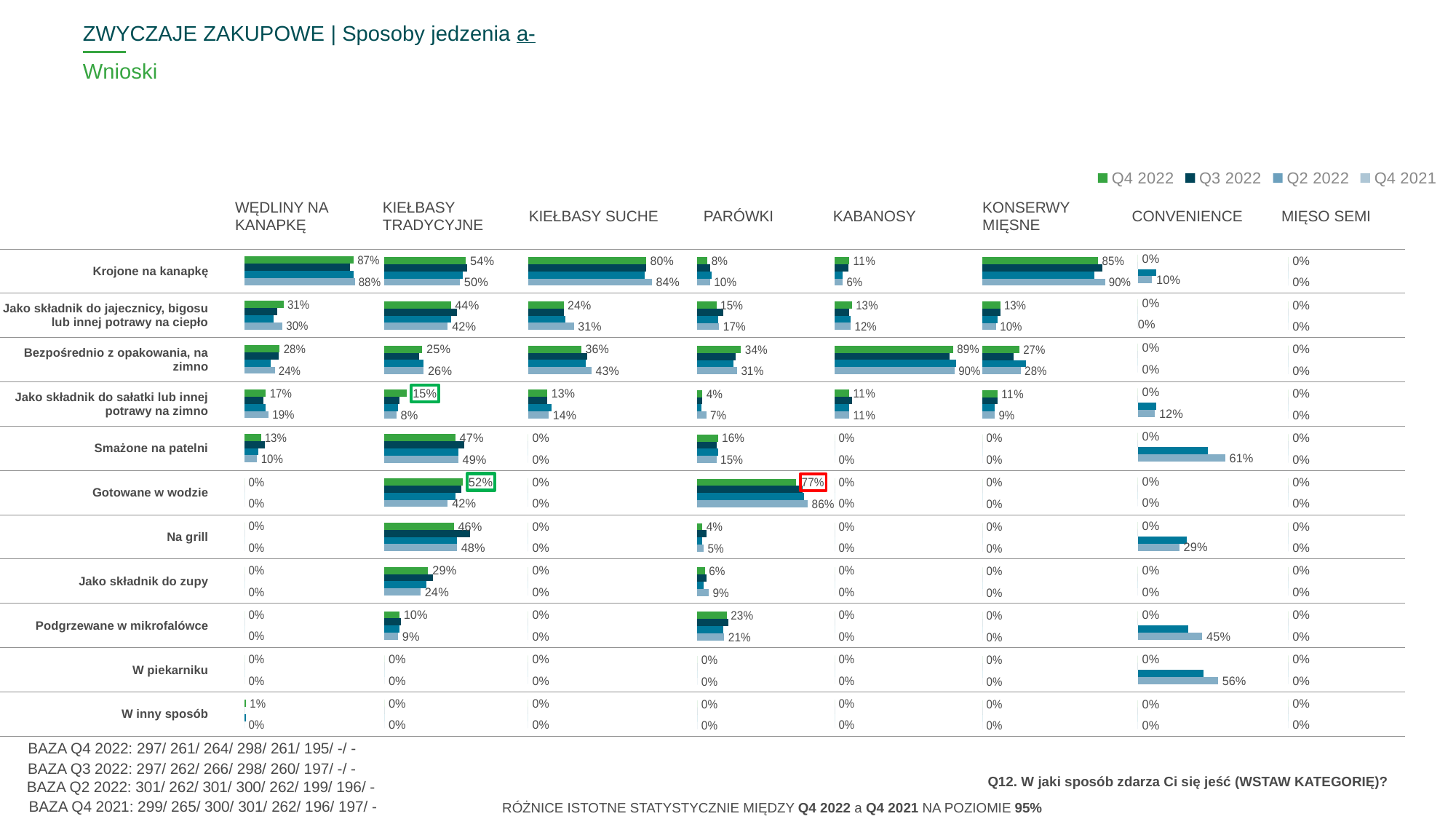

ZWYCZAJE ZAKUPOWE | Sposoby jedzenia a-
# Wnioski

### Chart

| Category | Q4 2022 | Q3 2022 | Q2 2022 | Q4 2021 |
|---|---|---|---|---|
|  | None | None | None | None |
|  | None | None | None | None |
|  | None | None | None | None |
|  | None | None | None | None |
|  | None | None | None | None |
|  | None | None | None | None |
|  | None | None | None | None |
| LROW^ |  |  |  |  |  |  |  |  |
| --- | --- | --- | --- | --- | --- | --- | --- | --- |
| a B | WĘDLINY NA KANAPKĘ | KIEŁBASY TRADYCYJNE | KIEŁBASY SUCHE | PARÓWKI | KABANOSY | KONSERWY MIĘSNE | CONVENIENCE | MIĘSO SEMI |
| ^DELROW^ |  |  |  |  |  |  |  |  |
| --- | --- | --- | --- | --- | --- | --- | --- | --- |
| Krojone na kanapkę |  |  |  |  |  |  |  |  |
| Jako składnik do jajecznicy, bigosu lub innej potrawy na ciepło |  |  |  |  |  |  |  |  |
| Bezpośrednio z opakowania, na zimno |  |  |  |  |  |  |  |  |
| Jako składnik do sałatki lub innej potrawy na zimno |  |  |  |  |  |  |  |  |
| Smażone na patelni |  |  |  |  |  |  |  |  |
| Gotowane w wodzie |  |  |  |  |  |  |  |  |
| Na grill |  |  |  |  |  |  |  |  |
| Jako składnik do zupy |  |  |  |  |  |  |  |  |
| Podgrzewane w mikrofalówce |  |  |  |  |  |  |  |  |
| W piekarniku |  |  |  |  |  |  |  |  |
| W inny sposób |  |  |  |  |  |  |  |  |

### Chart

| Category | Q4 | Q3 | Q2 | Q1 |
|---|---|---|---|---|
| Krojone na kanapkę | 0.0 | 0.0 | 0.13 | 0.1 |
| Jako składnik do jajecznicy, bigosu lub innej potrawy na ciepło | 0.0 | 0.0 | 0.0 | 0.0 |
| Bezpośrednio z opakowania, na zimno | 0.0 | 0.0 | 0.0 | 0.0 |
| Jako składnik do sałatki lub innej potrawy na zimno | 0.0 | 0.0 | 0.13 | 0.12 |
| Smażone na patelni | 0.0 | 0.0 | 0.49 | 0.61 |
| Gotowane w wodzie | 0.0 | 0.0 | 0.0 | 0.0 |
| Na grill | 0.0 | 0.0 | 0.34 | 0.29 |
| Jako składnik do zupy | 0.0 | 0.0 | 0.0 | 0.0 |
| Podgrzewane w mikrofalówce | 0.0 | 0.0 | 0.35 | 0.45 |
| W piekarniku | 0.0 | 0.0 | 0.46 | 0.56 |
| W inny sposób | 0.0 | 0.0 | 0.0 | 0.0 |

### Chart

| Category | Q4 | Q3 | Q2 | Q1 |
|---|---|---|---|---|
| Krojone na kanapkę | 0.87 | 0.84 | 0.87 | 0.88 |
| Jako składnik do jajecznicy, bigosu lub innej potrawy na ciepło | 0.31 | 0.26 | 0.23 | 0.3 |
| Bezpośrednio z opakowania, na zimno | 0.28 | 0.27 | 0.21 | 0.24 |
| Jako składnik do sałatki lub innej potrawy na zimno | 0.17 | 0.15 | 0.17 | 0.19 |
| Smażone na patelni | 0.13 | 0.16 | 0.11 | 0.1 |
| Gotowane w wodzie | 0.0 | 0.0 | 0.0 | 0.0 |
| Na grill | 0.0 | 0.0 | 0.0 | 0.0 |
| Jako składnik do zupy | 0.0 | 0.0 | 0.0 | 0.0 |
| Podgrzewane w mikrofalówce | 0.0 | 0.0 | 0.0 | 0.0 |
| W piekarniku | 0.0 | 0.0 | 0.0 | 0.0 |
| W inny sposób | 0.01 | 0.0 | 0.01 | 0.0 |

### Chart

| Category | Q4  | Q3 | Q2 | Q1 |
|---|---|---|---|---|
| Krojone na kanapkę | 0.8 | 0.8 | 0.79 | 0.84 |
| Jako składnik do jajecznicy, bigosu lub innej potrawy na ciepło | 0.24 | 0.24 | 0.25 | 0.31 |
| Bezpośrednio z opakowania, na zimno | 0.36 | 0.4 | 0.39 | 0.43 |
| Jako składnik do sałatki lub innej potrawy na zimno | 0.13 | 0.13 | 0.16 | 0.14 |
| Smażone na patelni | 0.0 | 0.0 | 0.0 | 0.0 |
| Gotowane w wodzie | 0.0 | 0.0 | 0.0 | 0.0 |
| Na grill | 0.0 | 0.0 | 0.0 | 0.0 |
| Jako składnik do zupy | 0.0 | 0.0 | 0.0 | 0.0 |
| Podgrzewane w mikrofalówce | 0.0 | 0.0 | 0.0 | 0.0 |
| W piekarniku | 0.0 | 0.0 | 0.0 | 0.0 |
| W inny sposób | 0.0 | 0.0 | 0.0 | 0.0 |

### Chart

| Category | Q4 | Q3 | Q2 | Q1 |
|---|---|---|---|---|
| Krojone na kanapkę | 0.08 | 0.1 | 0.11 | 0.1 |
| Jako składnik do jajecznicy, bigosu lub innej potrawy na ciepło | 0.15 | 0.2 | 0.16 | 0.17 |
| Bezpośrednio z opakowania, na zimno | 0.34 | 0.3 | 0.28 | 0.31 |
| Jako składnik do sałatki lub innej potrawy na zimno | 0.04 | 0.04 | 0.03 | 0.07 |
| Smażone na patelni | 0.16 | 0.15 | 0.16 | 0.15 |
| Gotowane w wodzie | 0.77 | 0.82 | 0.83 | 0.86 |
| Na grill | 0.04 | 0.07 | 0.04 | 0.05 |
| Jako składnik do zupy | 0.06 | 0.07 | 0.05 | 0.09 |
| Podgrzewane w mikrofalówce | 0.23 | 0.24 | 0.2 | 0.21 |
| W piekarniku | 0.0 | 0.0 | 0.0 | 0.0 |
| W inny sposób | 0.0 | 0.0 | 0.0 | 0.0 |

### Chart

| Category | Q4  | Q3 | Q2 | Q1 |
|---|---|---|---|---|
| Krojone na kanapkę | 0.11 | 0.1 | 0.06 | 0.06 |
| Jako składnik do jajecznicy, bigosu lub innej potrawy na ciepło | 0.13 | 0.11 | 0.12 | 0.12 |
| Bezpośrednio z opakowania, na zimno | 0.89 | 0.86 | 0.91 | 0.9 |
| Jako składnik do sałatki lub innej potrawy na zimno | 0.11 | 0.13 | 0.11 | 0.11 |
| Smażone na patelni | 0.0 | 0.0 | 0.0 | 0.0 |
| Gotowane w wodzie | 0.0 | 0.0 | 0.0 | 0.0 |
| Na grill | 0.0 | 0.0 | 0.0 | 0.0 |
| Jako składnik do zupy | 0.0 | 0.0 | 0.0 | 0.0 |
| Podgrzewane w mikrofalówce | 0.0 | 0.0 | 0.0 | 0.0 |
| W piekarniku | 0.0 | 0.0 | 0.0 | 0.0 |
| W inny sposób | 0.0 | 0.0 | 0.0 | 0.0 |

### Chart

| Category | Q4 | Q3 | Q2 | Q1 |
|---|---|---|---|---|
| Krojone na kanapkę | 0.85 | 0.88 | 0.82 | 0.9 |
| Jako składnik do jajecznicy, bigosu lub innej potrawy na ciepło | 0.13 | 0.13 | 0.11 | 0.1 |
| Bezpośrednio z opakowania, na zimno | 0.27 | 0.23 | 0.32 | 0.28 |
| Jako składnik do sałatki lub innej potrawy na zimno | 0.11 | 0.11 | 0.09 | 0.09 |
| Smażone na patelni | 0.0 | 0.0 | 0.0 | 0.0 |
| Gotowane w wodzie | 0.0 | 0.0 | 0.0 | 0.0 |
| Na grill | 0.0 | 0.0 | 0.0 | 0.0 |
| Jako składnik do zupy | 0.0 | 0.0 | 0.0 | 0.0 |
| Podgrzewane w mikrofalówce | 0.0 | 0.0 | 0.0 | 0.0 |
| W piekarniku | 0.0 | 0.0 | 0.0 | 0.0 |
| W inny sposób | 0.0 | 0.0 | 0.0 | 0.0 |

### Chart

| Category | Q4 | Q3 | Q2 | Q1 |
|---|---|---|---|---|
| Krojone na kanapkę | 0.0 | 0.0 | 0.0 | 0.0 |
| Jako składnik do jajecznicy, bigosu lub innej potrawy na ciepło | 0.0 | 0.0 | 0.0 | 0.0 |
| Bezpośrednio z opakowania, na zimno | 0.0 | 0.0 | 0.0 | 0.0 |
| Jako składnik do sałatki lub innej potrawy na zimno | 0.0 | 0.0 | 0.0 | 0.0 |
| Smażone na patelni | 0.0 | 0.0 | 0.0 | 0.0 |
| Gotowane w wodzie | 0.0 | 0.0 | 0.0 | 0.0 |
| Na grill | 0.0 | 0.0 | 0.0 | 0.0 |
| Jako składnik do zupy | 0.0 | 0.0 | 0.0 | 0.0 |
| Podgrzewane w mikrofalówce | 0.0 | 0.0 | 0.0 | 0.0 |
| W piekarniku | 0.0 | 0.0 | 0.0 | 0.0 |
| W inny sposób | 0.0 | 0.0 | 0.0 | 0.0 |

### Chart

| Category | Q4 | Q3 | Q2 | Q1 |
|---|---|---|---|---|
| Krojone na kanapkę | 0.54 | 0.55 | 0.52 | 0.5 |
| Jako składnik do jajecznicy, bigosu lub innej potrawy na ciepło | 0.44 | 0.48 | 0.44 | 0.42 |
| Bezpośrednio z opakowania, na zimno | 0.25 | 0.23 | 0.26 | 0.26 |
| Jako składnik do sałatki lub innej potrawy na zimno | 0.15 | 0.1 | 0.09 | 0.08 |
| Smażone na patelni | 0.47 | 0.53 | 0.49 | 0.49 |
| Gotowane w wodzie | 0.52 | 0.51 | 0.47 | 0.42 |
| Na grill | 0.46 | 0.57 | 0.48 | 0.48 |
| Jako składnik do zupy | 0.29 | 0.32 | 0.28 | 0.24 |
| Podgrzewane w mikrofalówce | 0.1 | 0.11 | 0.1 | 0.09 |
| W piekarniku | 0.0 | 0.0 | 0.0 | 0.0 |
| W inny sposób | 0.0 | 0.0 | 0.0 | 0.0 |
BAZA Q4 2022: 297/ 261/ 264/ 298/ 261/ 195/ -/ -
BAZA Q3 2022: 297/ 262/ 266/ 298/ 260/ 197/ -/ -
Q12. W jaki sposób zdarza Ci się jeść (WSTAW KATEGORIĘ)?
BAZA Q2 2022: 301/ 262/ 301/ 300/ 262/ 199/ 196/ -
BAZA Q4 2021: 299/ 265/ 300/ 301/ 262/ 196/ 197/ -
RÓŻNICE ISTOTNE STATYSTYCZNIE MIĘDZY Q4 2022 a Q4 2021 NA POZIOMIE 95%